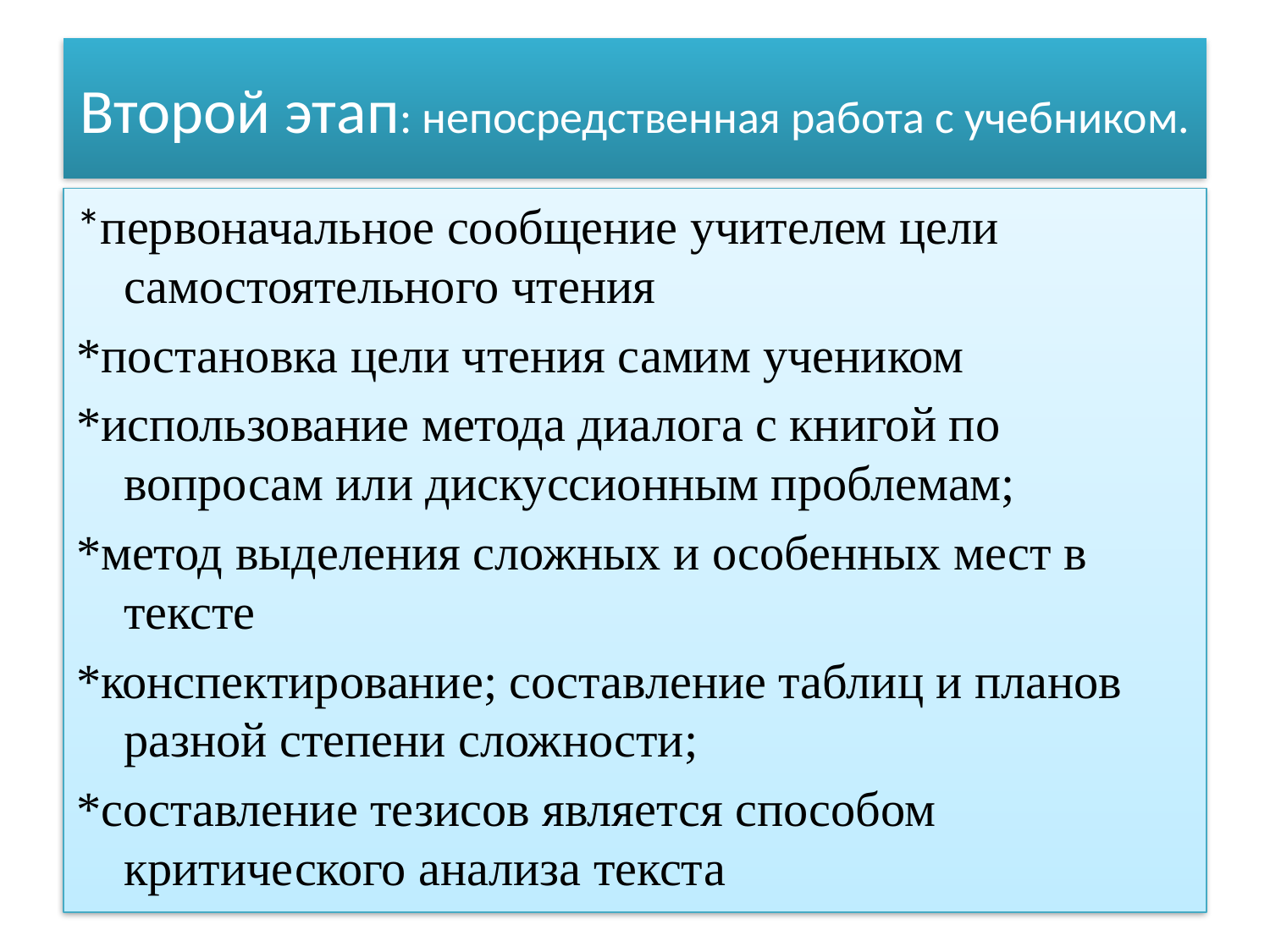

# Второй этап: непосредственная работа с учебником.
*первоначальное сообщение учителем цели самостоятельного чтения
*постановка цели чтения самим учеником
*использование метода диалога с книгой по вопросам или дискуссионным проблемам;
*метод выделения сложных и особенных мест в тексте
*конспектирование; составление таблиц и планов разной степени сложности;
*составление тезисов является способом критического анализа текста